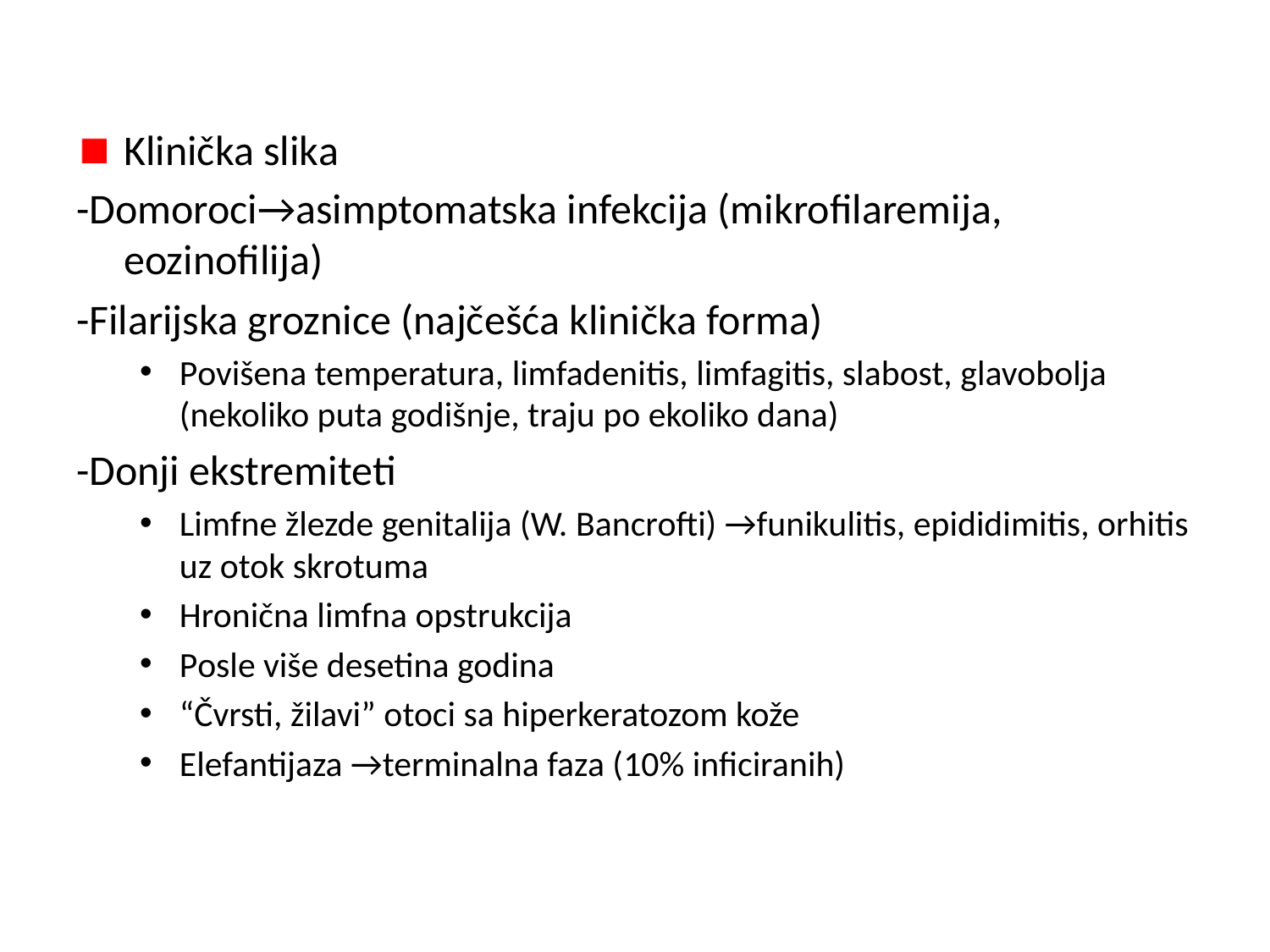

Klinička slika
-Domoroci→asimptomatska infekcija (mikrofilaremija, eozinofilija)
-Filarijska groznice (najčešća klinička forma)
Povišena temperatura, limfadenitis, limfagitis, slabost, glavobolja (nekoliko puta godišnje, traju po ekoliko dana)
-Donji ekstremiteti
Limfne žlezde genitalija (W. Bancrofti) →funikulitis, epididimitis, orhitis uz otok skrotuma
Hronična limfna opstrukcija
Posle više desetina godina
“Čvrsti, žilavi” otoci sa hiperkeratozom kože
Elefantijaza →terminalna faza (10% inficiranih)